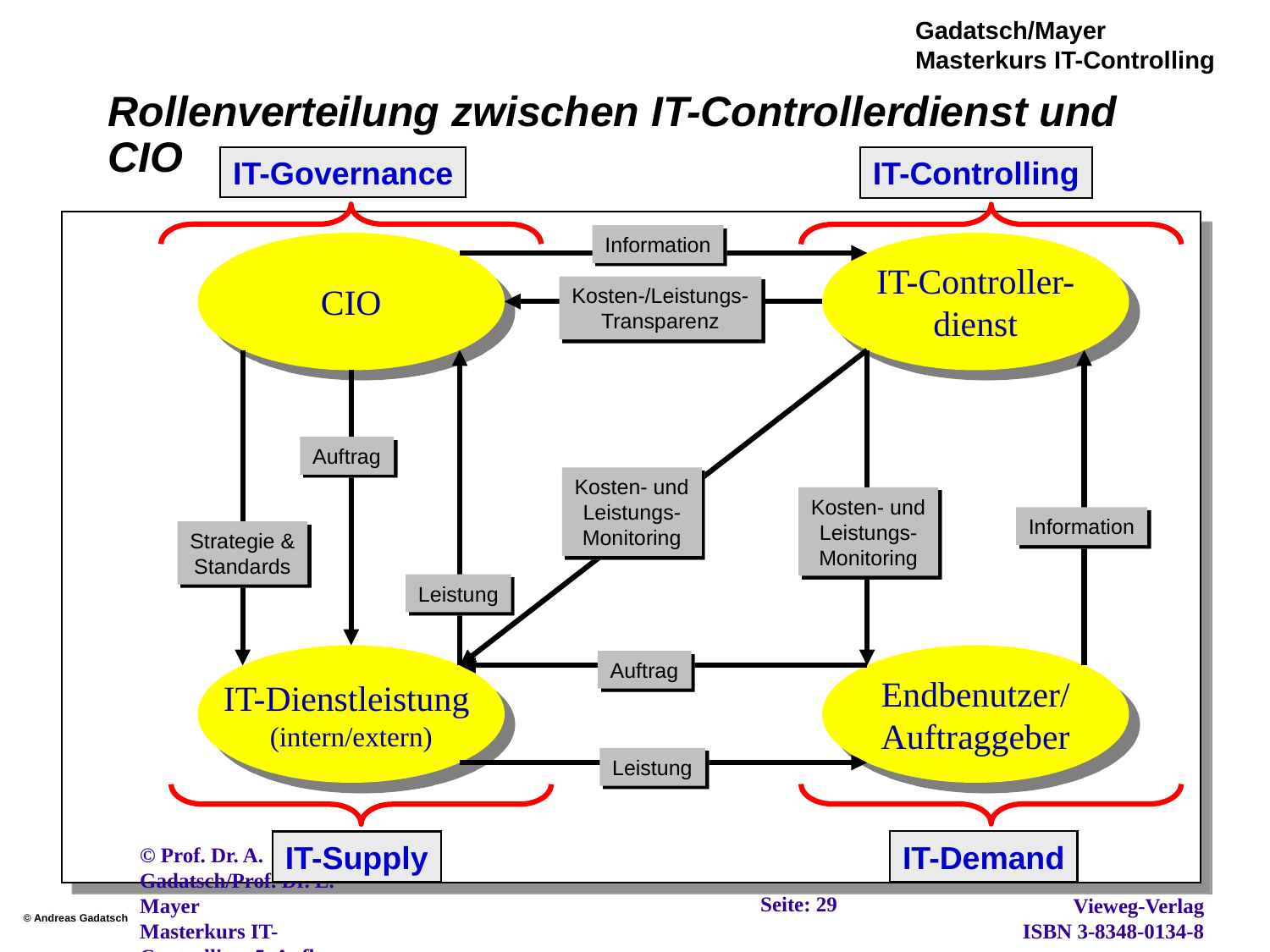

# Rollenverteilung zwischen IT-Controllerdienst und CIO
IT-Governance
IT-Controlling
Information
CIO
IT-Controller-
dienst
Kosten-/Leistungs-
Transparenz
Auftrag
Kosten- und
Leistungs-
Monitoring
Kosten- und
Leistungs-
Monitoring
Information
Strategie &
Standards
Leistung

IT-Dienstleistung
(intern/extern)
Endbenutzer/
Auftraggeber
Auftrag
Leistung
IT-Demand
IT-Supply

Seite: 29

© Prof. Dr. A. Gadatsch/Prof. Dr. E. Mayer
Masterkurs IT-Controlling, 5. Aufl., Wiesbaden, 2012